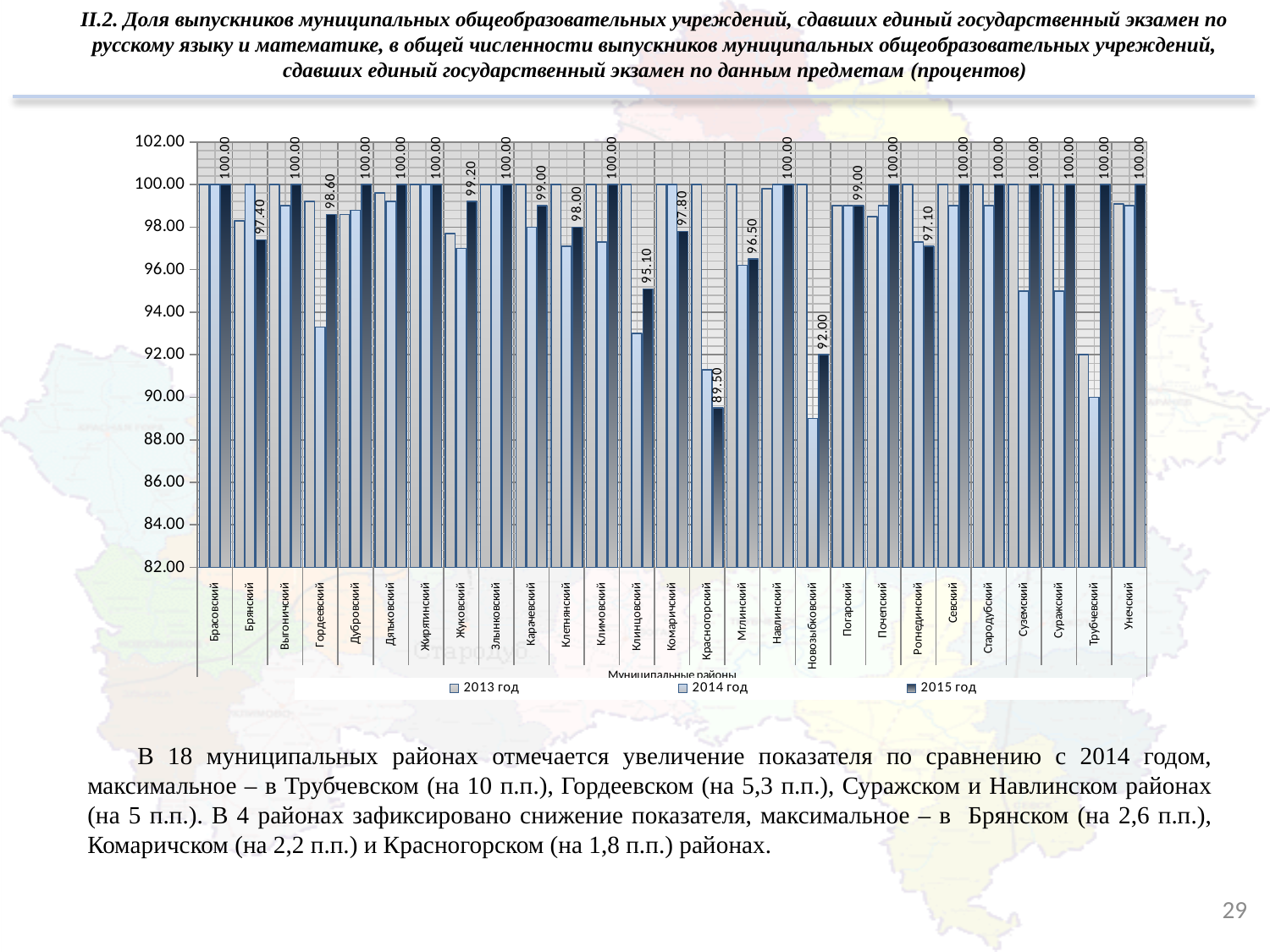

II.2. Доля выпускников муниципальных общеобразовательных учреждений, сдавших единый государственный экзамен по русскому языку и математике, в общей численности выпускников муниципальных общеобразовательных учреждений, сдавших единый государственный экзамен по данным предметам (процентов)

### Chart

| Category | 2013 год | 2014 год | 2015 год |
|---|---|---|---|
| Брасовский  | 100.0 | 100.0 | 100.0 |
| Брянский  | 98.3 | 100.0 | 97.4 |
| Выгоничский  | 100.0 | 99.0 | 100.0 |
| Гордеевский  | 99.2 | 93.3 | 98.6 |
| Дубровский  | 98.6 | 98.8 | 100.0 |
| Дятьковский  | 99.6 | 99.2 | 100.0 |
| Жирятинский  | 100.0 | 100.0 | 100.0 |
| Жуковский  | 97.7 | 97.0 | 99.2 |
| Злынковский  | 100.0 | 100.0 | 100.0 |
| Карачевский  | 100.0 | 98.0 | 99.0 |
| Клетнянский  | 100.0 | 97.1 | 98.0 |
| Климовский  | 100.0 | 97.3 | 100.0 |
| Клинцовский  | 100.0 | 93.0 | 95.1 |
| Комаричский  | 100.0 | 100.0 | 97.8 |
| Красногорский  | 100.0 | 91.3 | 89.5 |
| Мглинский  | 100.0 | 96.2 | 96.5 |
| Навлинский  | 99.8 | 100.0 | 100.0 |
| Новозыбковский  | 100.0 | 89.0 | 92.0 |
| Погарский  | 99.0 | 99.0 | 99.0 |
| Почепский  | 98.5 | 99.0 | 100.0 |
| Рогнединский  | 100.0 | 97.3 | 97.1 |
| Севский  | 100.0 | 99.0 | 100.0 |
| Стародубский  | 100.0 | 99.0 | 100.0 |
| Суземский  | 100.0 | 95.0 | 100.0 |
| Суражский  | 100.0 | 95.0 | 100.0 |
| Трубчевский  | 92.0 | 90.0 | 100.0 |
| Унечский  | 99.1 | 99.0 | 100.0 |
В 18 муниципальных районах отмечается увеличение показателя по сравнению с 2014 годом, максимальное – в Трубчевском (на 10 п.п.), Гордеевском (на 5,3 п.п.), Суражском и Навлинском районах (на 5 п.п.). В 4 районах зафиксировано снижение показателя, максимальное – в  Брянском (на 2,6 п.п.), Комаричском (на 2,2 п.п.) и Красногорском (на 1,8 п.п.) районах.
29